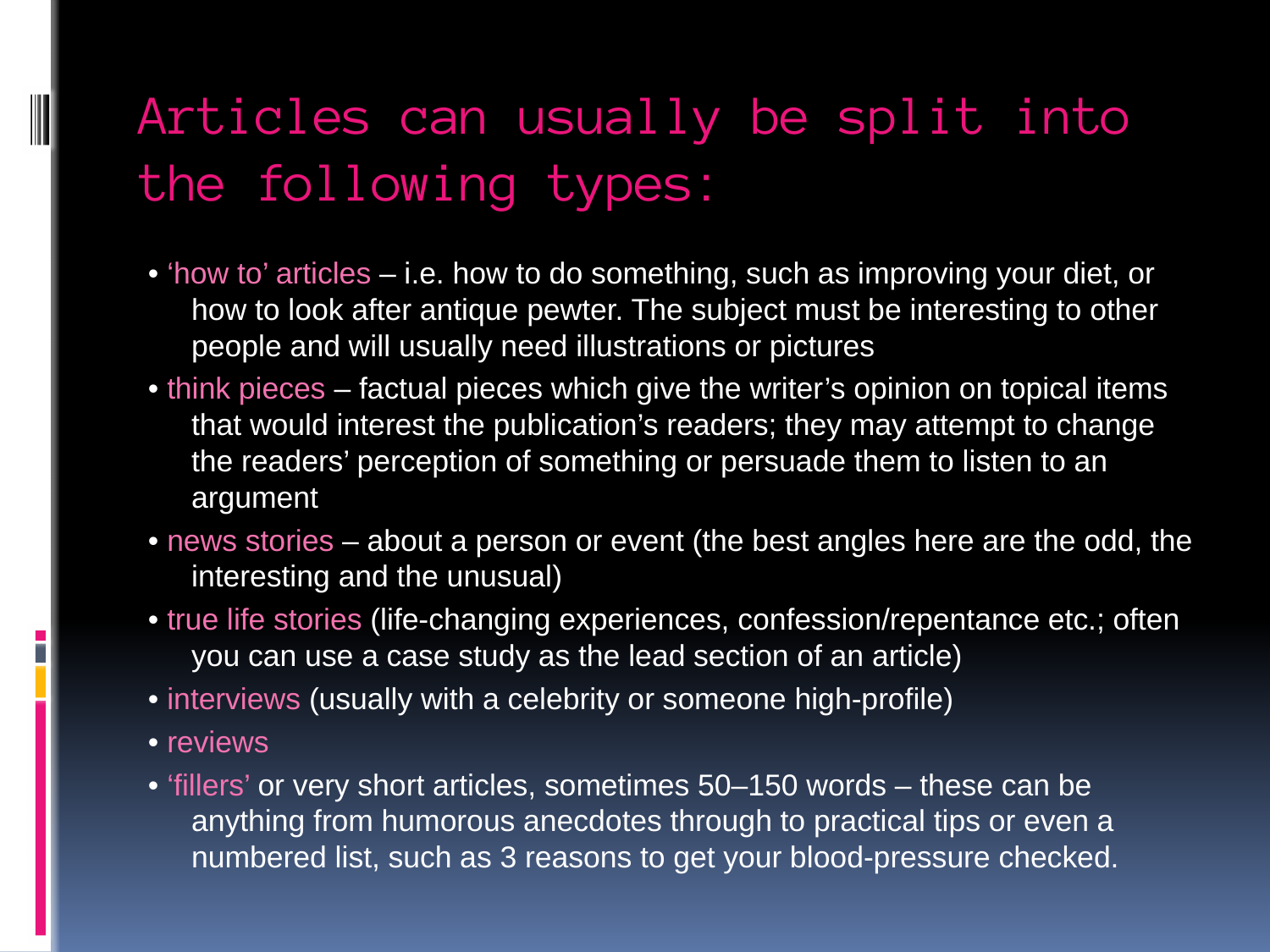

# Articles can usually be split into the following types:
• ‘how to’ articles – i.e. how to do something, such as improving your diet, or how to look after antique pewter. The subject must be interesting to other people and will usually need illustrations or pictures
• think pieces – factual pieces which give the writer’s opinion on topical items that would interest the publication’s readers; they may attempt to change the readers’ perception of something or persuade them to listen to an argument
• news stories – about a person or event (the best angles here are the odd, the interesting and the unusual)
• true life stories (life-changing experiences, confession/repentance etc.; often you can use a case study as the lead section of an article)
• interviews (usually with a celebrity or someone high-profile)
• reviews
• ‘fillers’ or very short articles, sometimes 50–150 words – these can be anything from humorous anecdotes through to practical tips or even a numbered list, such as 3 reasons to get your blood-pressure checked.